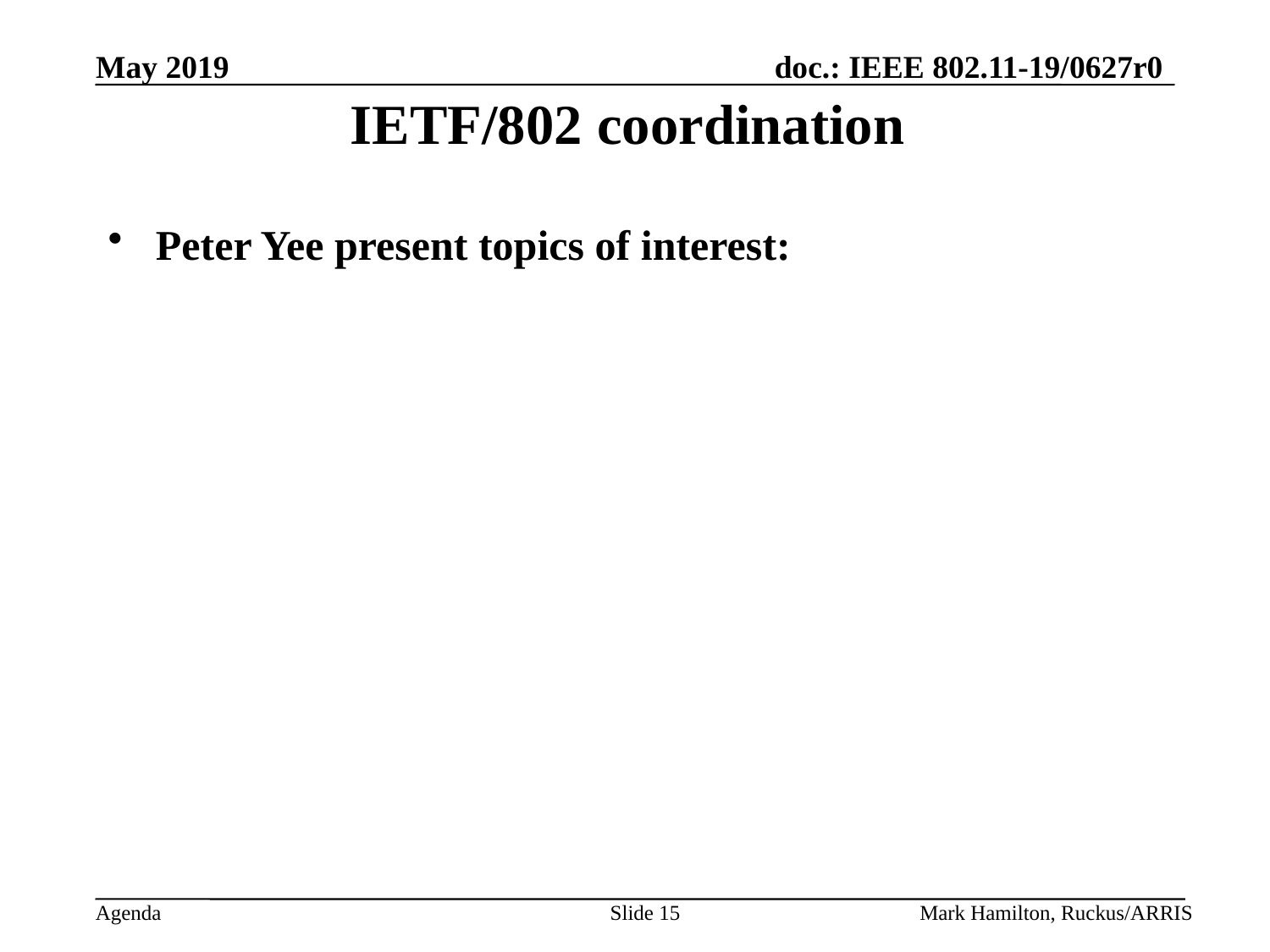

# IETF/802 coordination
Peter Yee present topics of interest: